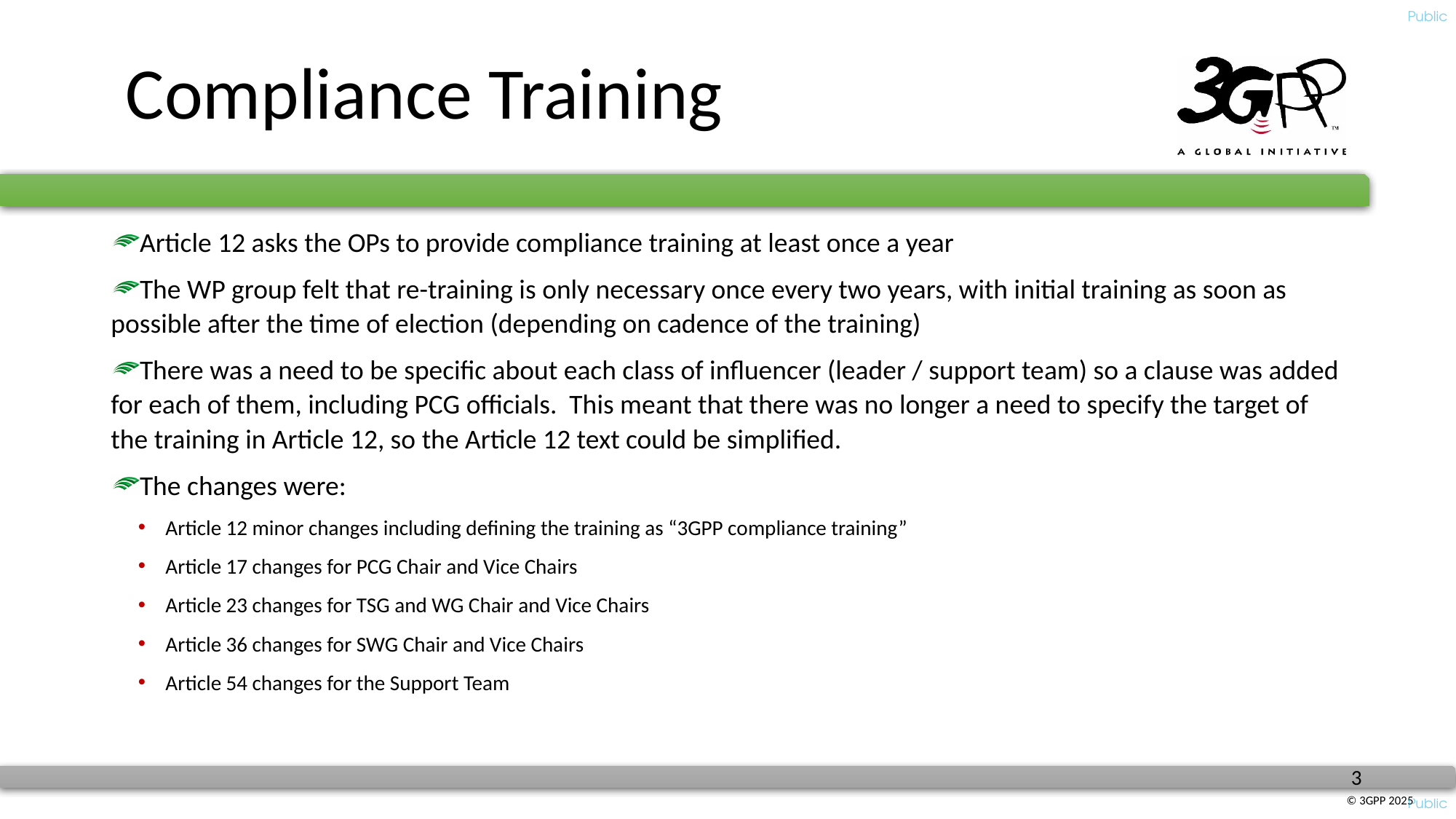

# Compliance Training
Article 12 asks the OPs to provide compliance training at least once a year
The WP group felt that re-training is only necessary once every two years, with initial training as soon as possible after the time of election (depending on cadence of the training)
There was a need to be specific about each class of influencer (leader / support team) so a clause was added for each of them, including PCG officials.  This meant that there was no longer a need to specify the target of the training in Article 12, so the Article 12 text could be simplified.
The changes were:
Article 12 minor changes including defining the training as “3GPP compliance training”
Article 17 changes for PCG Chair and Vice Chairs
Article 23 changes for TSG and WG Chair and Vice Chairs
Article 36 changes for SWG Chair and Vice Chairs
Article 54 changes for the Support Team